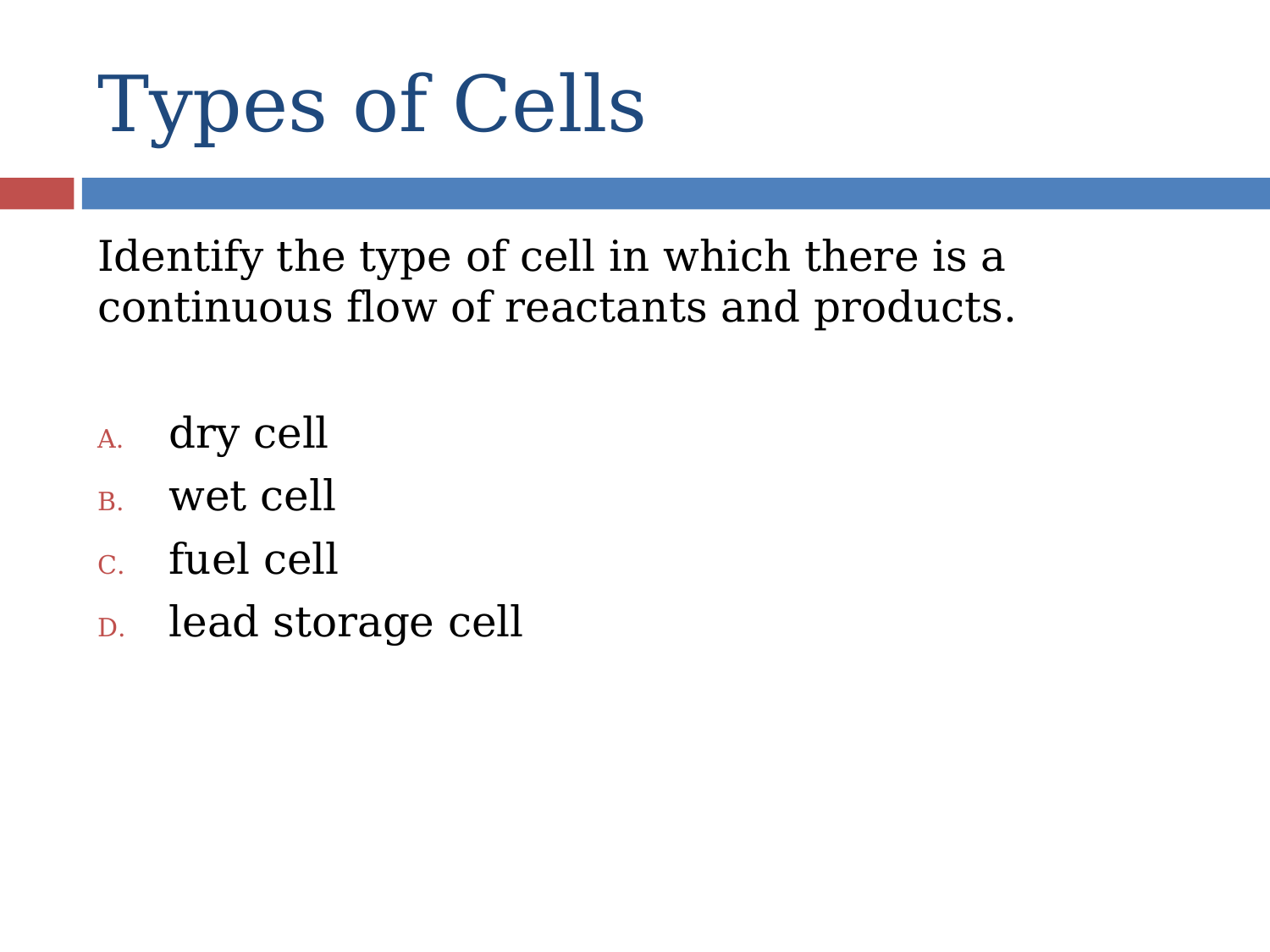

# Types of Cells
Identify the type of cell in which there is a continuous flow of reactants and products.

dry cell
wet cell
fuel cell
lead storage cell